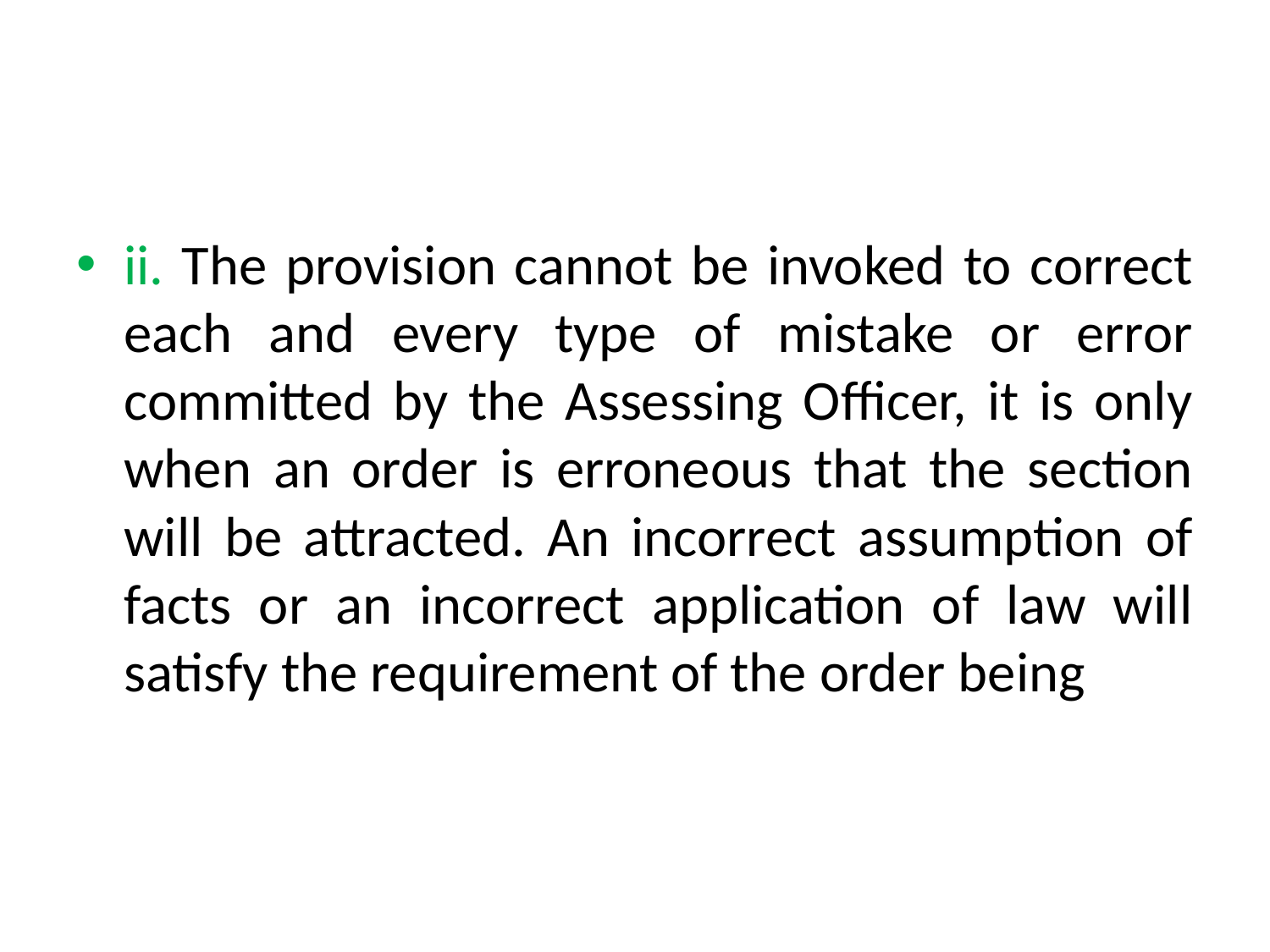

#
ii. The provision cannot be invoked to correct each and every type of mistake or error committed by the Assessing Officer, it is only when an order is erroneous that the section will be attracted. An incorrect assumption of facts or an incorrect application of law will satisfy the requirement of the order being